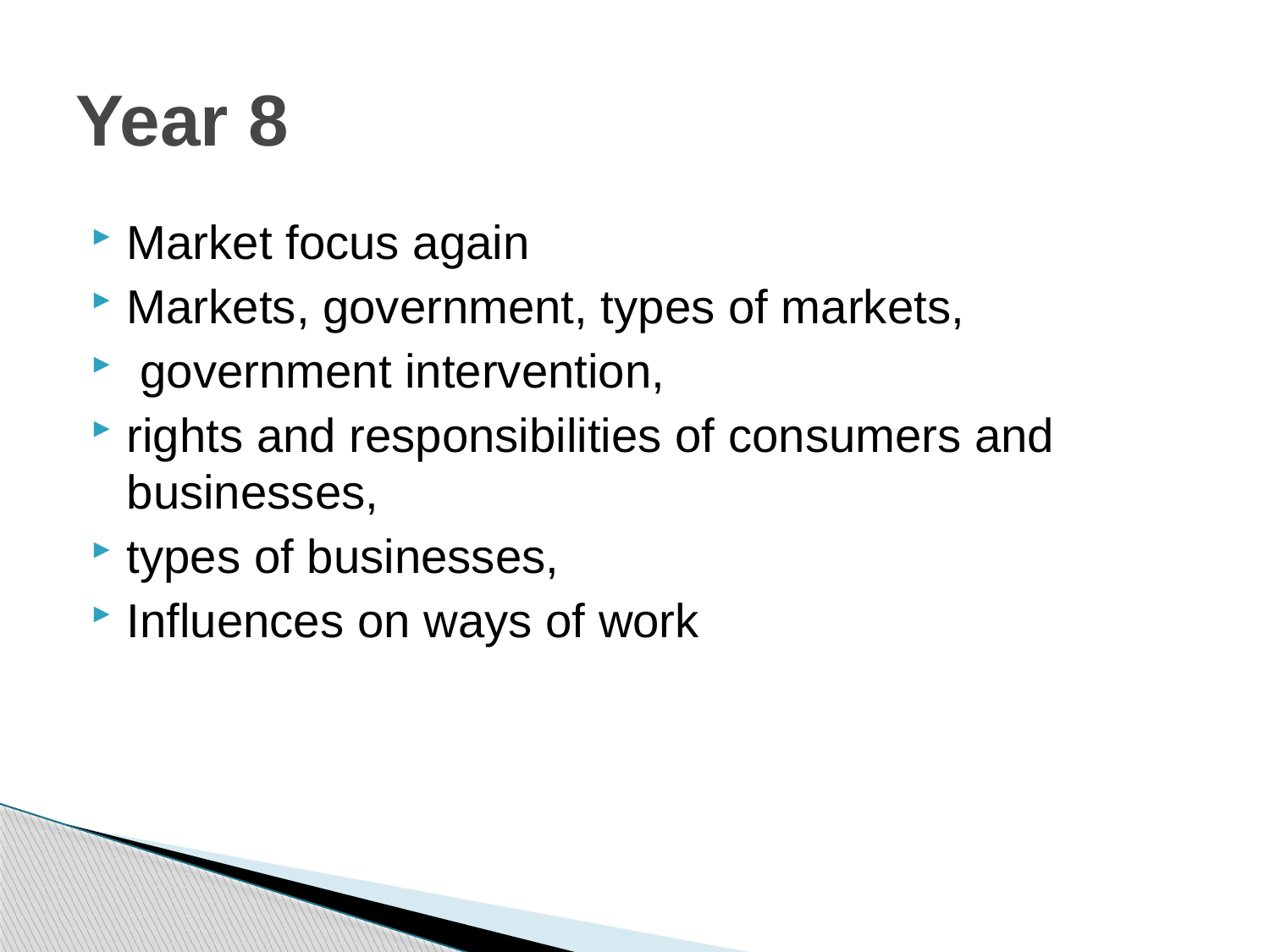

# Year 8
Market focus again
Markets, government, types of markets,
 government intervention,
rights and responsibilities of consumers and businesses,
types of businesses,
Influences on ways of work